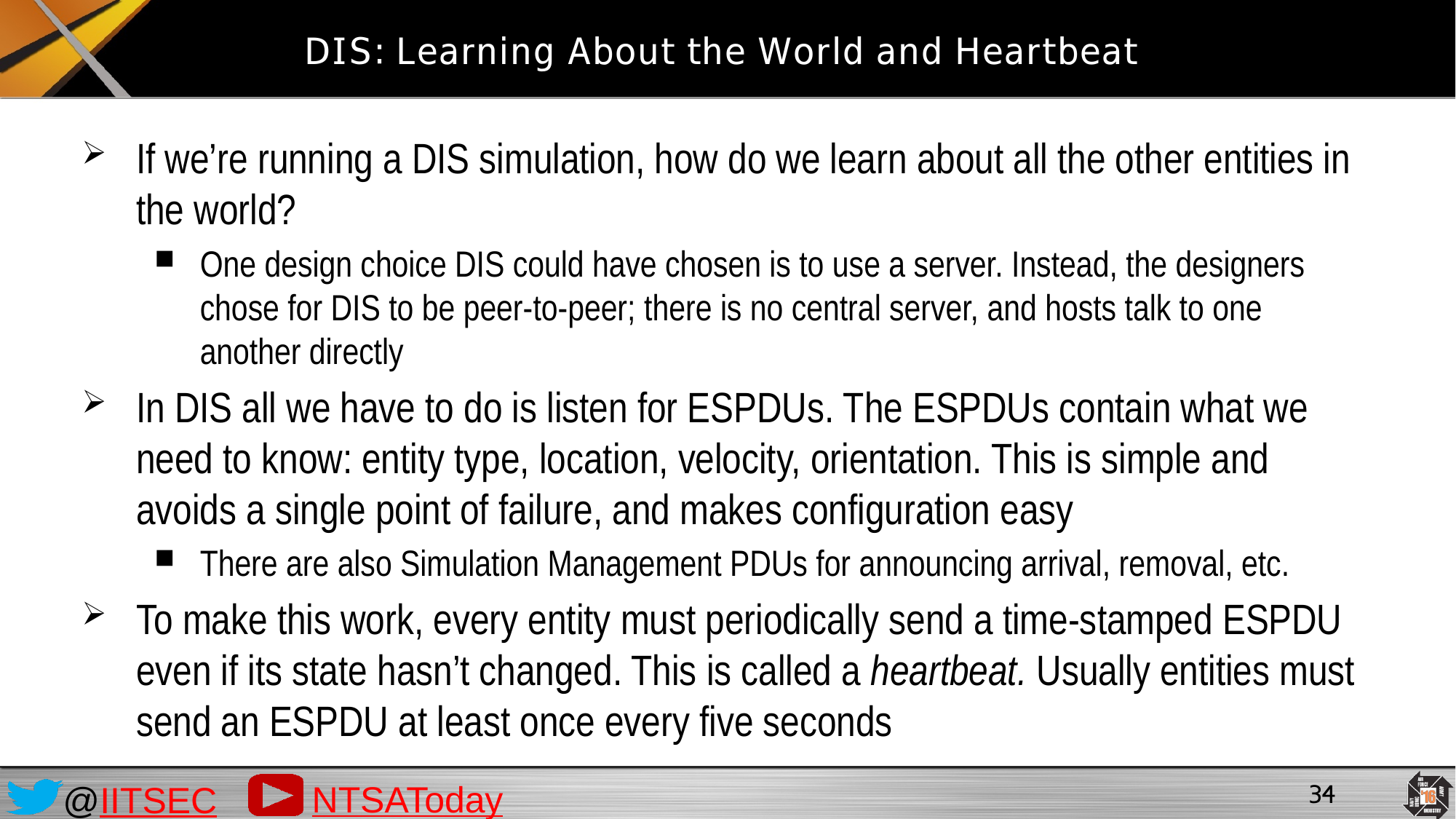

# DIS: Learning About the World and Heartbeat
If we’re running a DIS simulation, how do we learn about all the other entities in the world?
One design choice DIS could have chosen is to use a server. Instead, the designers chose for DIS to be peer-to-peer; there is no central server, and hosts talk to one another directly
In DIS all we have to do is listen for ESPDUs. The ESPDUs contain what we need to know: entity type, location, velocity, orientation. This is simple and avoids a single point of failure, and makes configuration easy
There are also Simulation Management PDUs for announcing arrival, removal, etc.
To make this work, every entity must periodically send a time-stamped ESPDU even if its state hasn’t changed. This is called a heartbeat. Usually entities must send an ESPDU at least once every five seconds

34